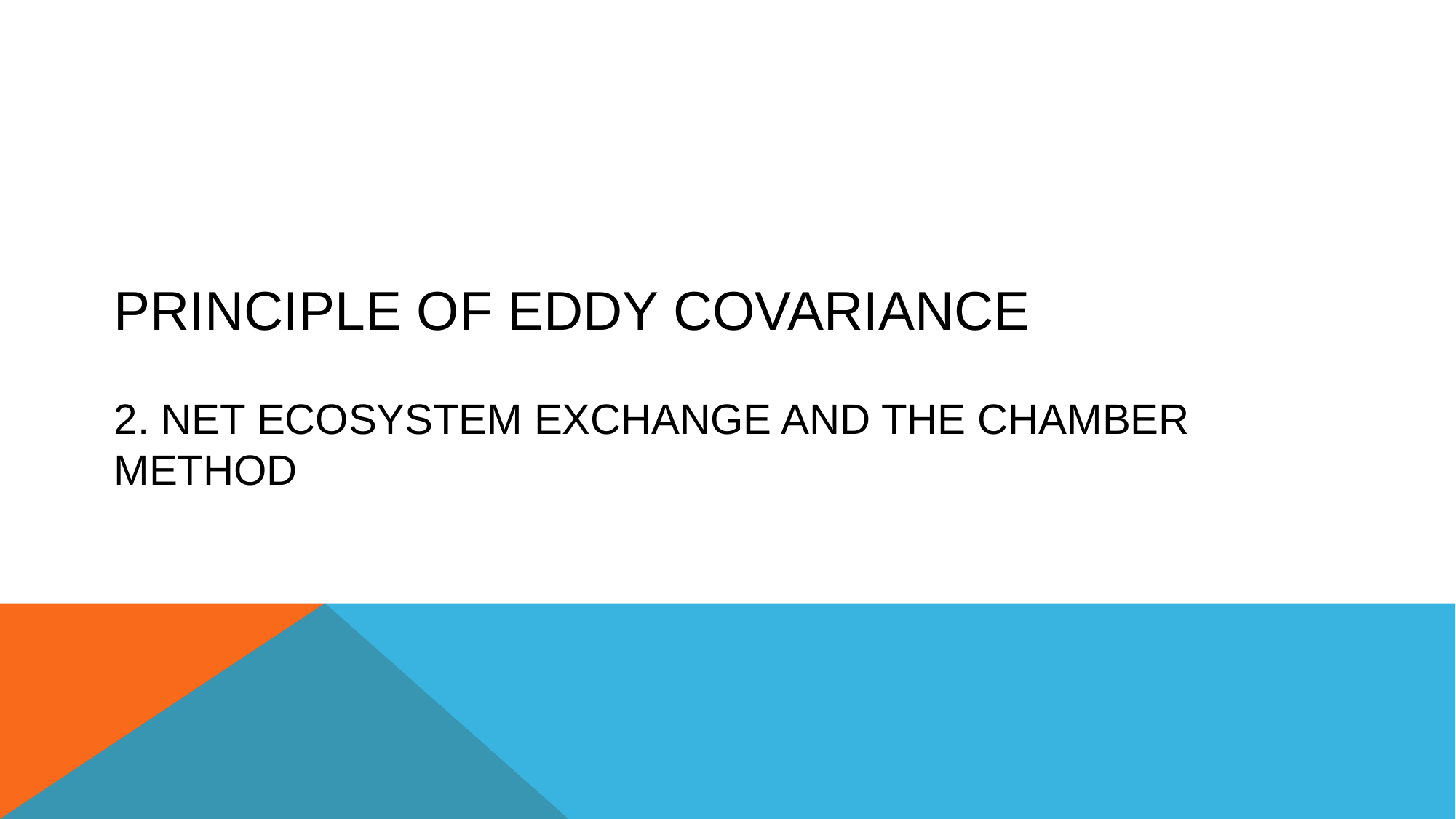

# Principle of Eddy Covariance 2. Net ecosystem exchange and the chamber method